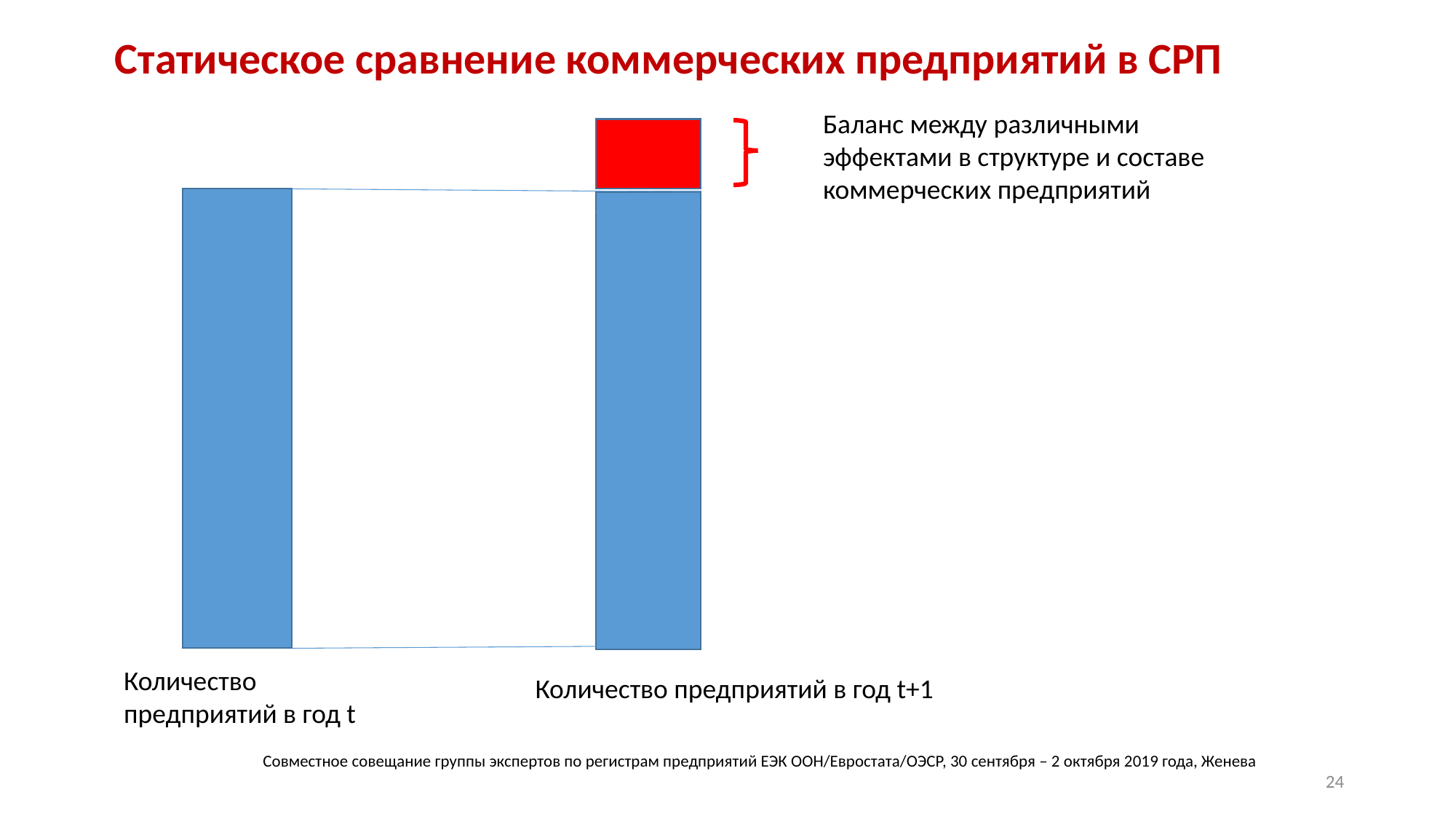

# Статическое сравнение коммерческих предприятий в СРП
Баланс между различными эффектами в структуре и составе коммерческих предприятий

Количество предприятий в год t
Количество предприятий в год t+1
Совместное совещание группы экспертов по регистрам предприятий ЕЭК ООН/Евростата/ОЭСР, 30 сентября – 2 октября 2019 года, Женева
24